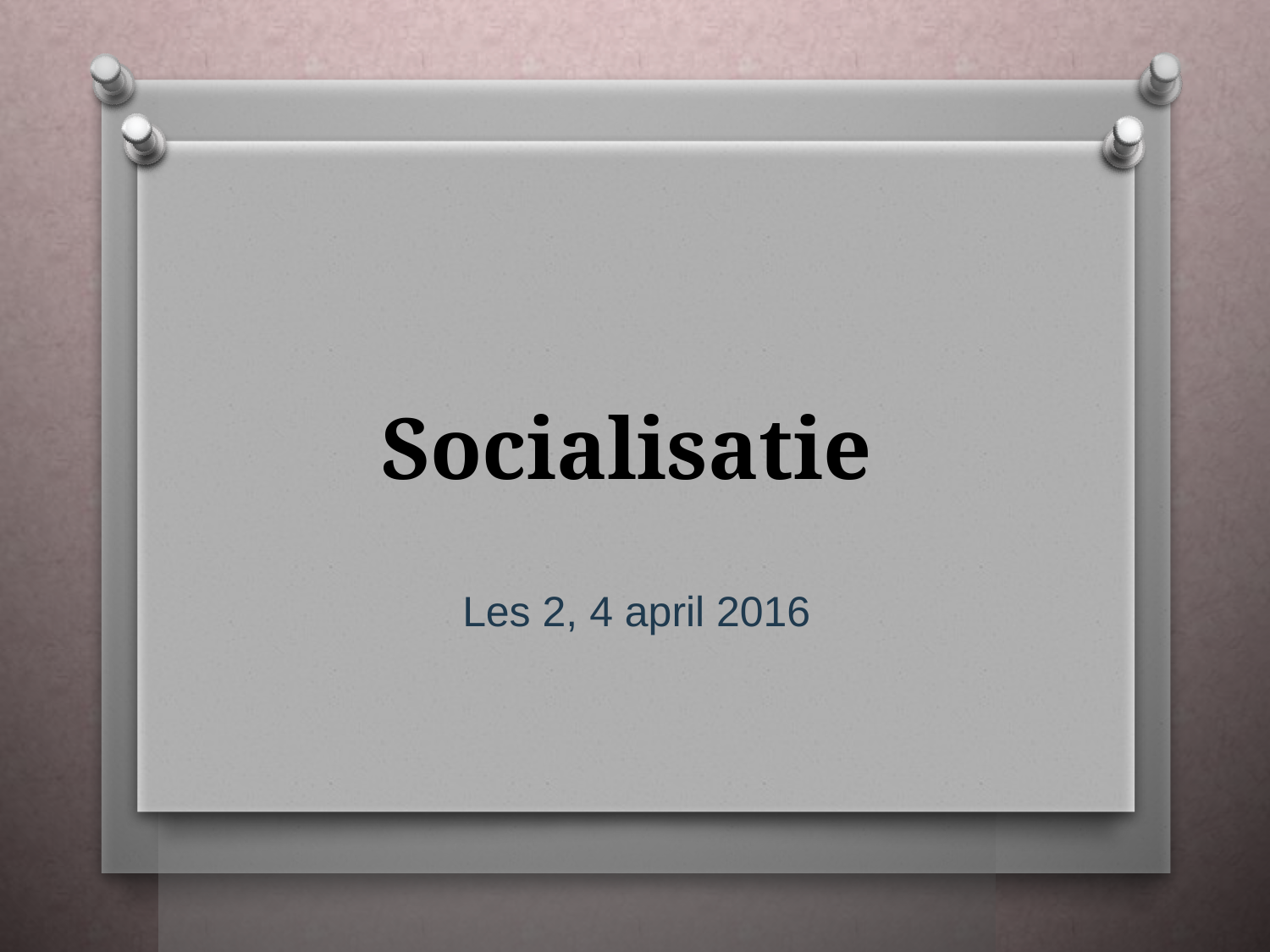

# Socialisatie

Les 2, 4 april 2016